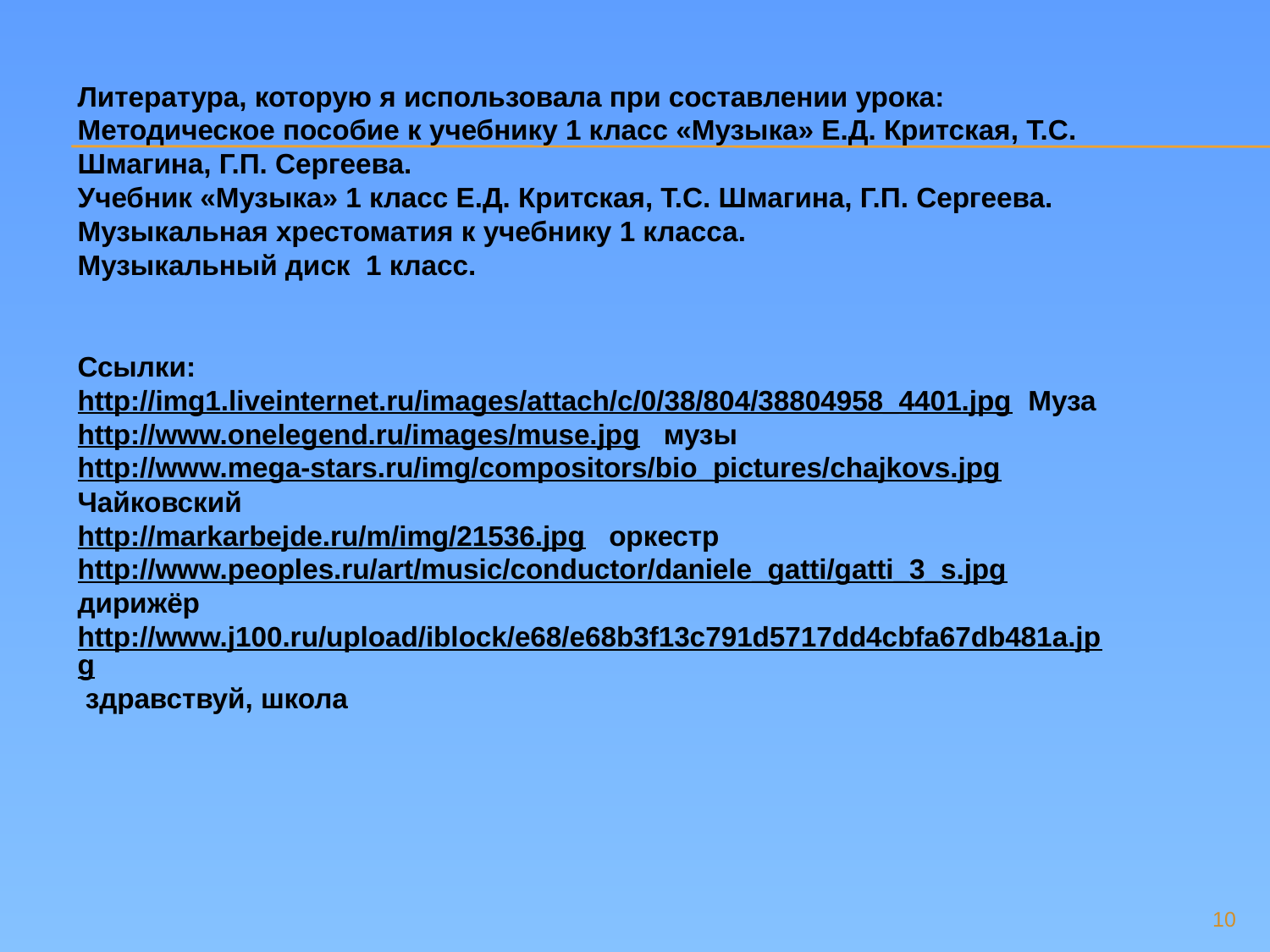

Литература, которую я использовала при составлении урока:
Методическое пособие к учебнику 1 класс «Музыка» Е.Д. Критская, Т.С. Шмагина, Г.П. Сергеева.
Учебник «Музыка» 1 класс Е.Д. Критская, Т.С. Шмагина, Г.П. Сергеева.
Музыкальная хрестоматия к учебнику 1 класса.
Музыкальный диск  1 класс.

Ссылки:
http://img1.liveinternet.ru/images/attach/c/0/38/804/38804958_4401.jpg  Муза
http://www.onelegend.ru/images/muse.jpg   музы
http://www.mega-stars.ru/img/compositors/bio_pictures/chajkovs.jpg   Чайковский
http://markarbejde.ru/m/img/21536.jpg   оркестр
http://www.peoples.ru/art/music/conductor/daniele_gatti/gatti_3_s.jpg   дирижёр
http://www.j100.ru/upload/iblock/e68/e68b3f13c791d5717dd4cbfa67db481a.jpg здравствуй, школа
10